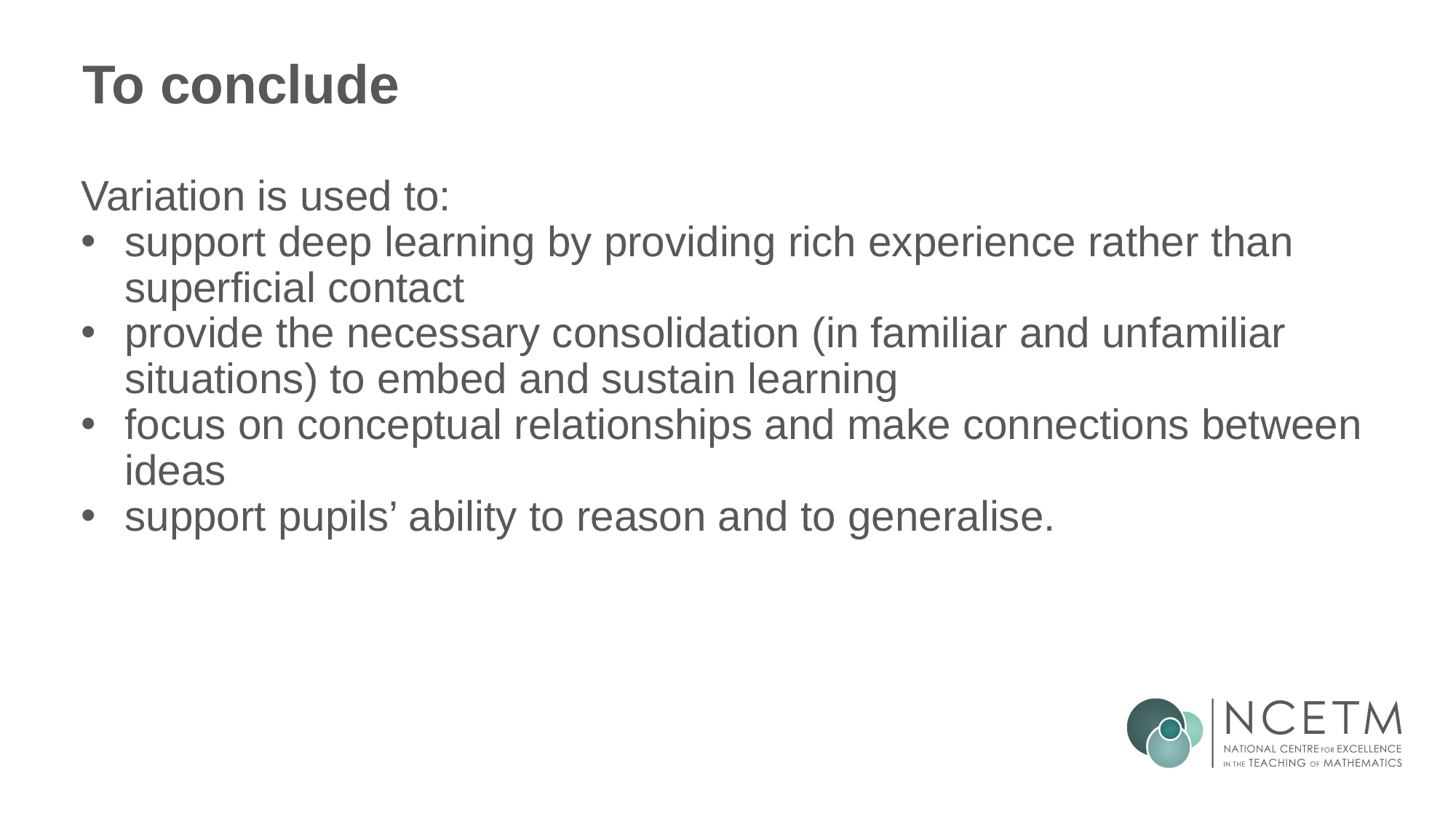

# To conclude
Variation is used to:
support deep learning by providing rich experience rather than superficial contact
provide the necessary consolidation (in familiar and unfamiliar situations) to embed and sustain learning
focus on conceptual relationships and make connections between ideas
support pupils’ ability to reason and to generalise.